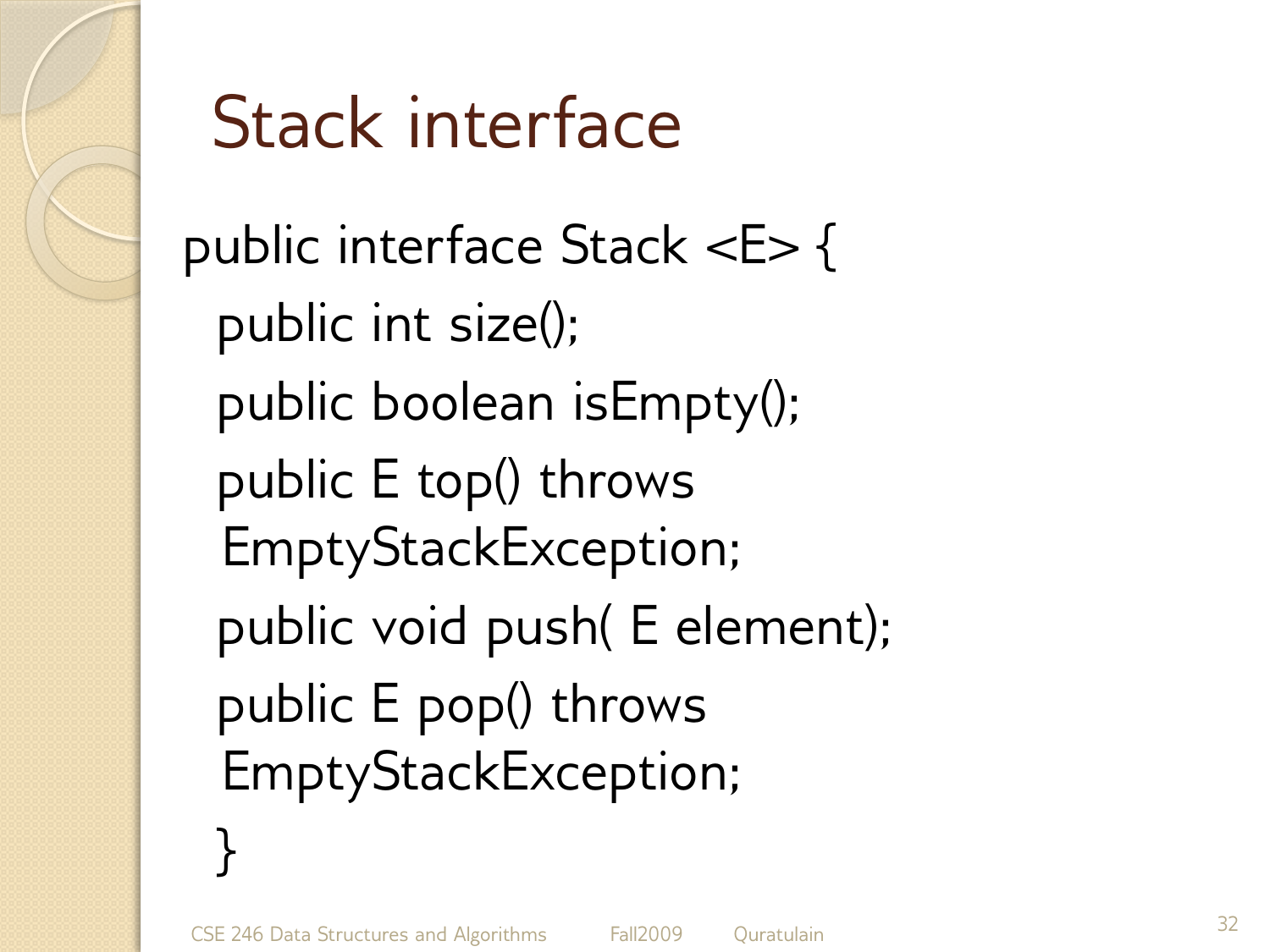

# Stack interface
public interface Stack <E> {
  public int size();
  public boolean isEmpty();
  public E top() throws EmptyStackException;
  public void push( E element);
  public E pop() throws EmptyStackException;
  }

CSE 246 Data Structures and Algorithms          Fall2009        Quratulain
32